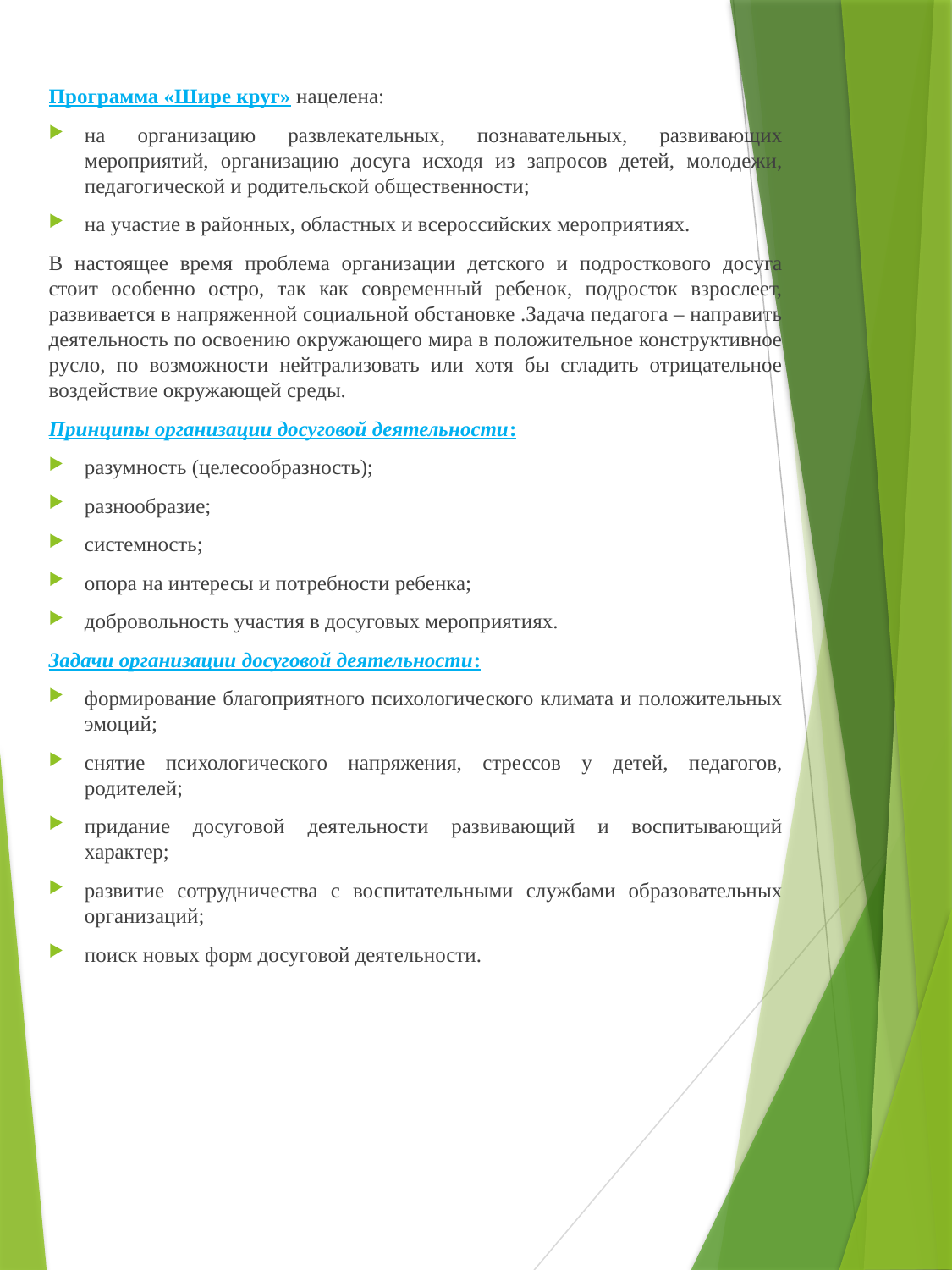

Программа «Шире круг» нацелена:
на организацию развлекательных, познавательных, развивающих мероприятий, организацию досуга исходя из запросов детей, молодежи, педагогической и родительской общественности;
на участие в районных, областных и всероссийских мероприятиях.
В настоящее время проблема организации детского и подросткового досуга стоит особенно остро, так как современный ребенок, подросток взрослеет, развивается в напряженной социальной обстановке .Задача педагога – направить деятельность по освоению окружающего мира в положительное конструктивное русло, по возможности нейтрализовать или хотя бы сгладить отрицательное воздействие окружающей среды.
Принципы организации досуговой деятельности:
разумность (целесообразность);
разнообразие;
системность;
опора на интересы и потребности ребенка;
добровольность участия в досуговых мероприятиях.
Задачи организации досуговой деятельности:
формирование благоприятного психологического климата и положительных эмоций;
снятие психологического напряжения, стрессов у детей, педагогов, родителей;
придание досуговой деятельности развивающий и воспитывающий характер;
развитие сотрудничества с воспитательными службами образовательных организаций;
поиск новых форм досуговой деятельности.